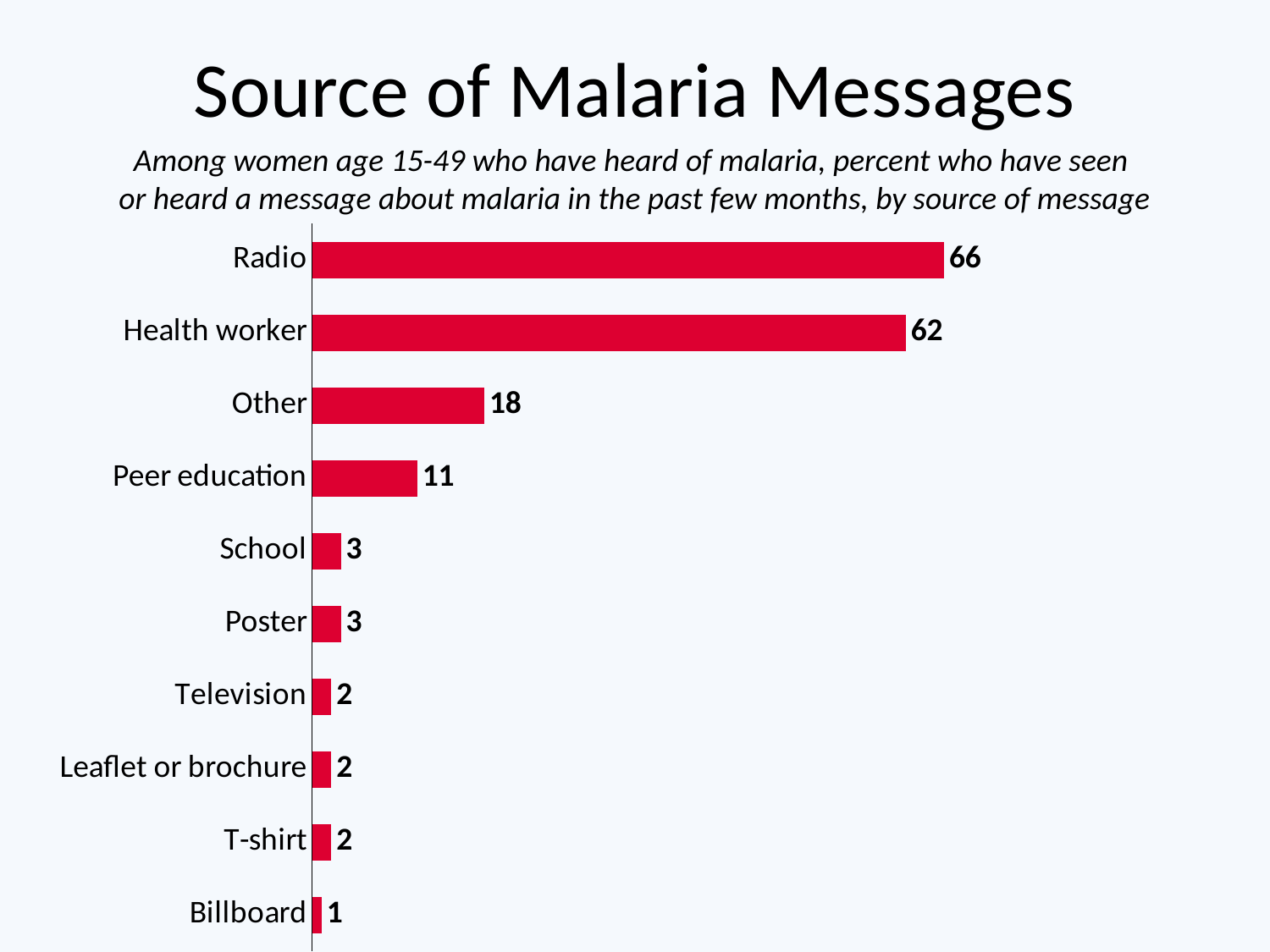

# Source of Malaria Messages
Among women age 15-49 who have heard of malaria, percent who have seen
or heard a message about malaria in the past few months, by source of message

### Chart

| Category | Series 1 |
|---|---|
| Billboard | 1.0 |
| T-shirt | 2.0 |
| Leaflet or brochure | 2.0 |
| Television | 2.0 |
| Poster | 3.0 |
| School | 3.0 |
| Peer education | 11.0 |
| Other | 18.0 |
| Health worker | 62.0 |
| Radio | 66.0 |